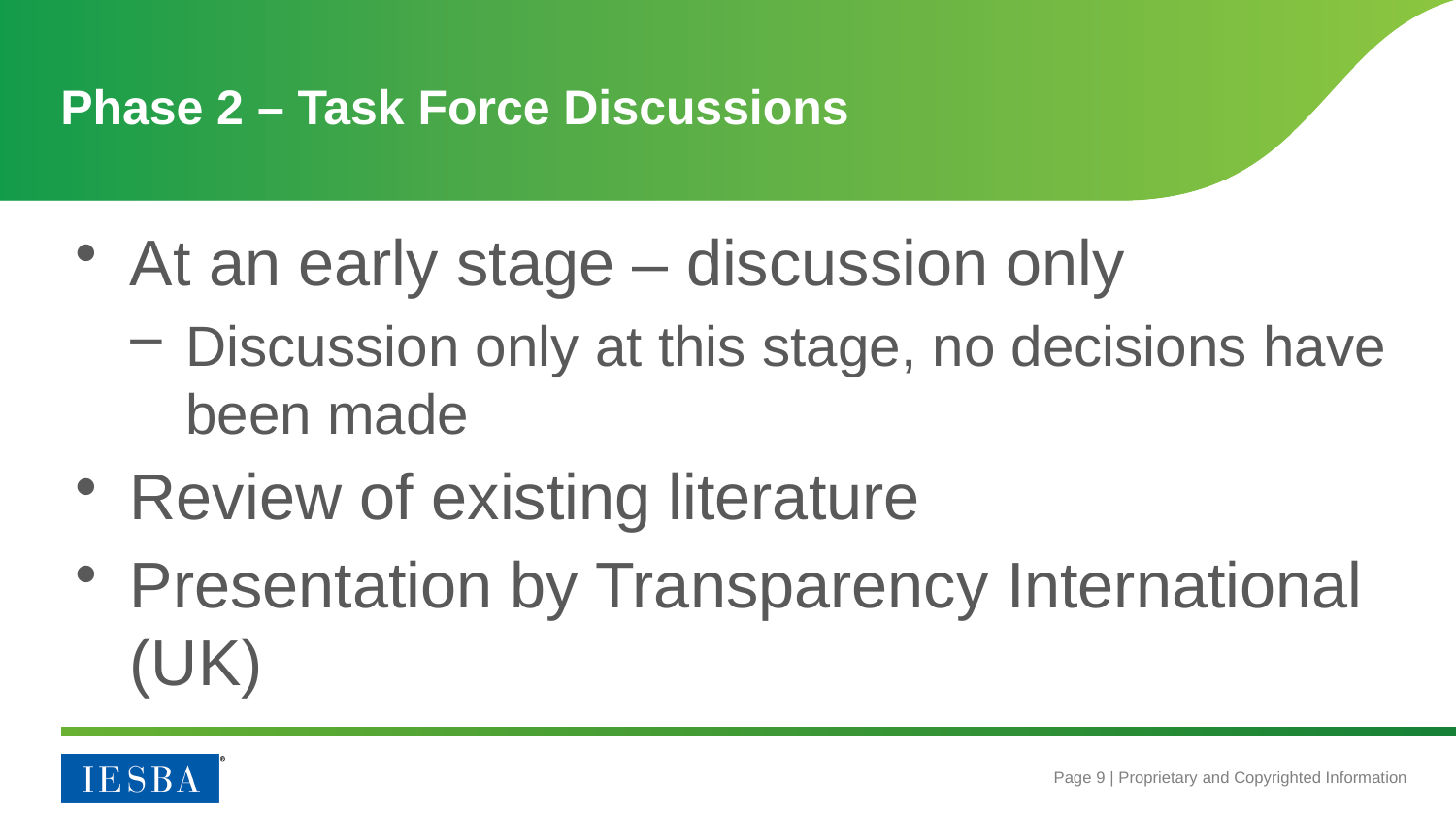

# Phase 2 – Task Force Discussions
At an early stage – discussion only
Discussion only at this stage, no decisions have been made
Review of existing literature
Presentation by Transparency International (UK)